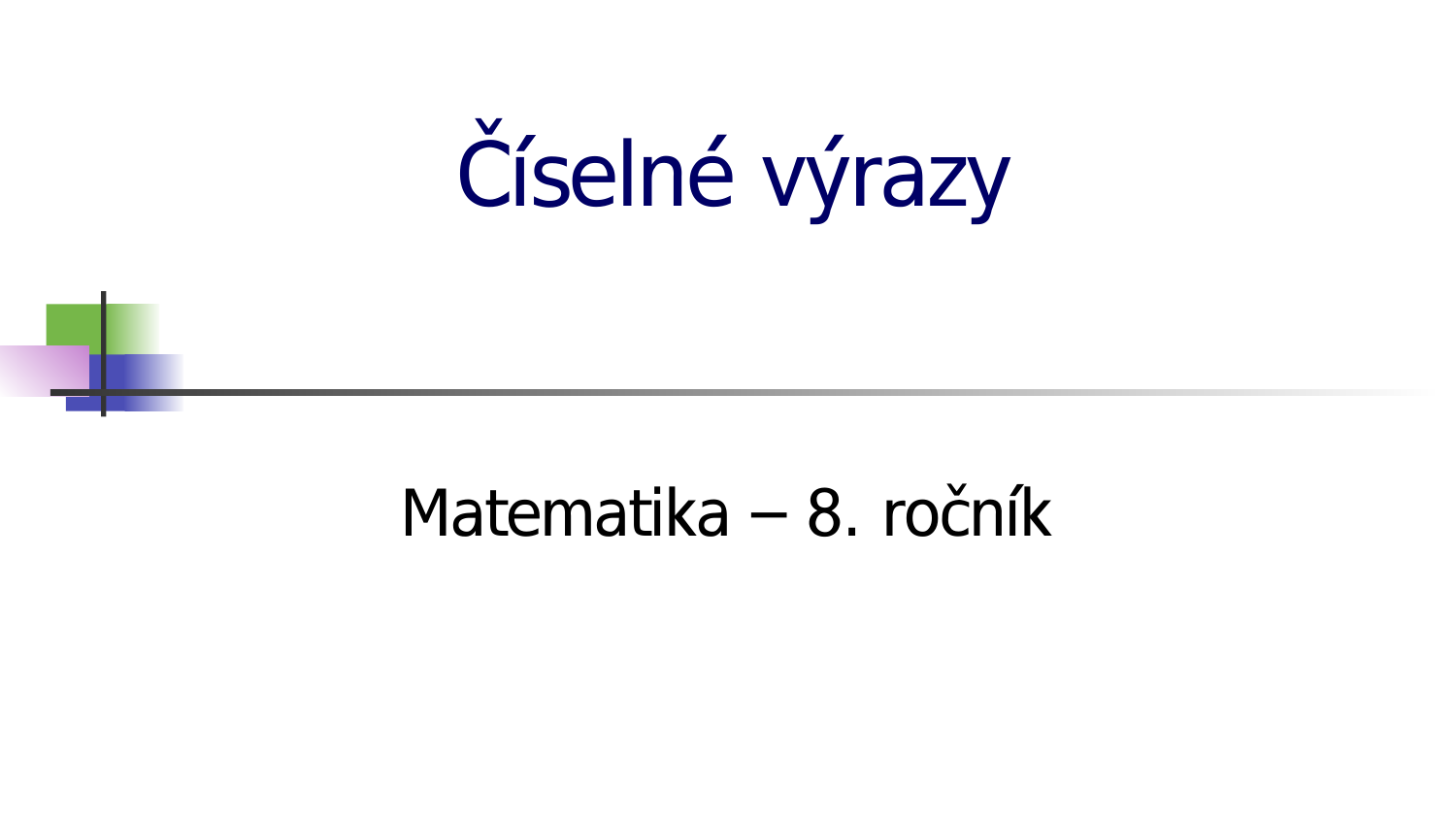

# Číselné výrazy
Matematika – 8. ročník